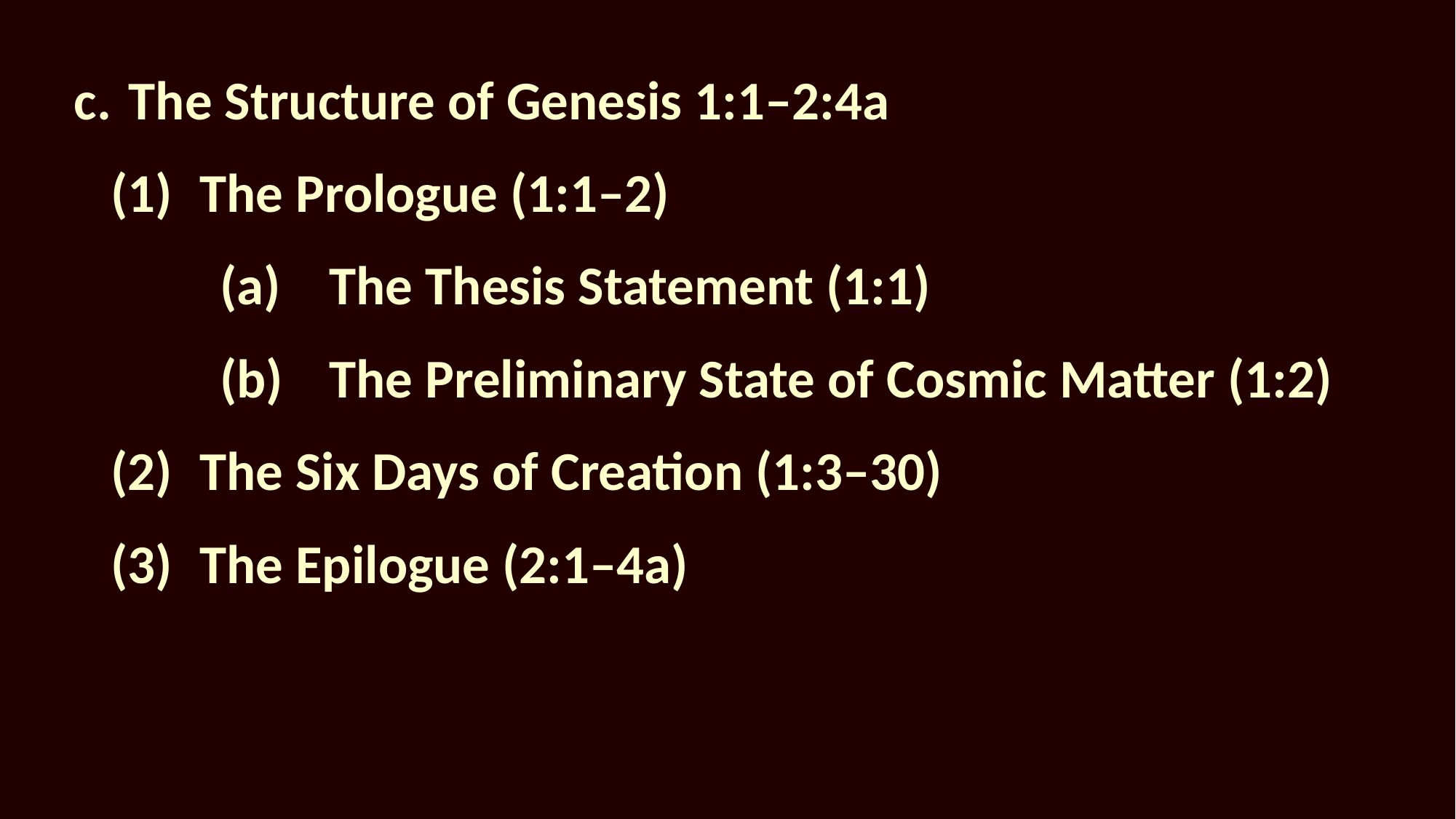

# c.	The Structure of Genesis 1:1–2:4a
The Prologue (1:1–2)
	(a)	The Thesis Statement (1:1)
	(b)	The Preliminary State of Cosmic Matter (1:2)
The Six Days of Creation (1:3–30)
The Epilogue (2:1–4a)